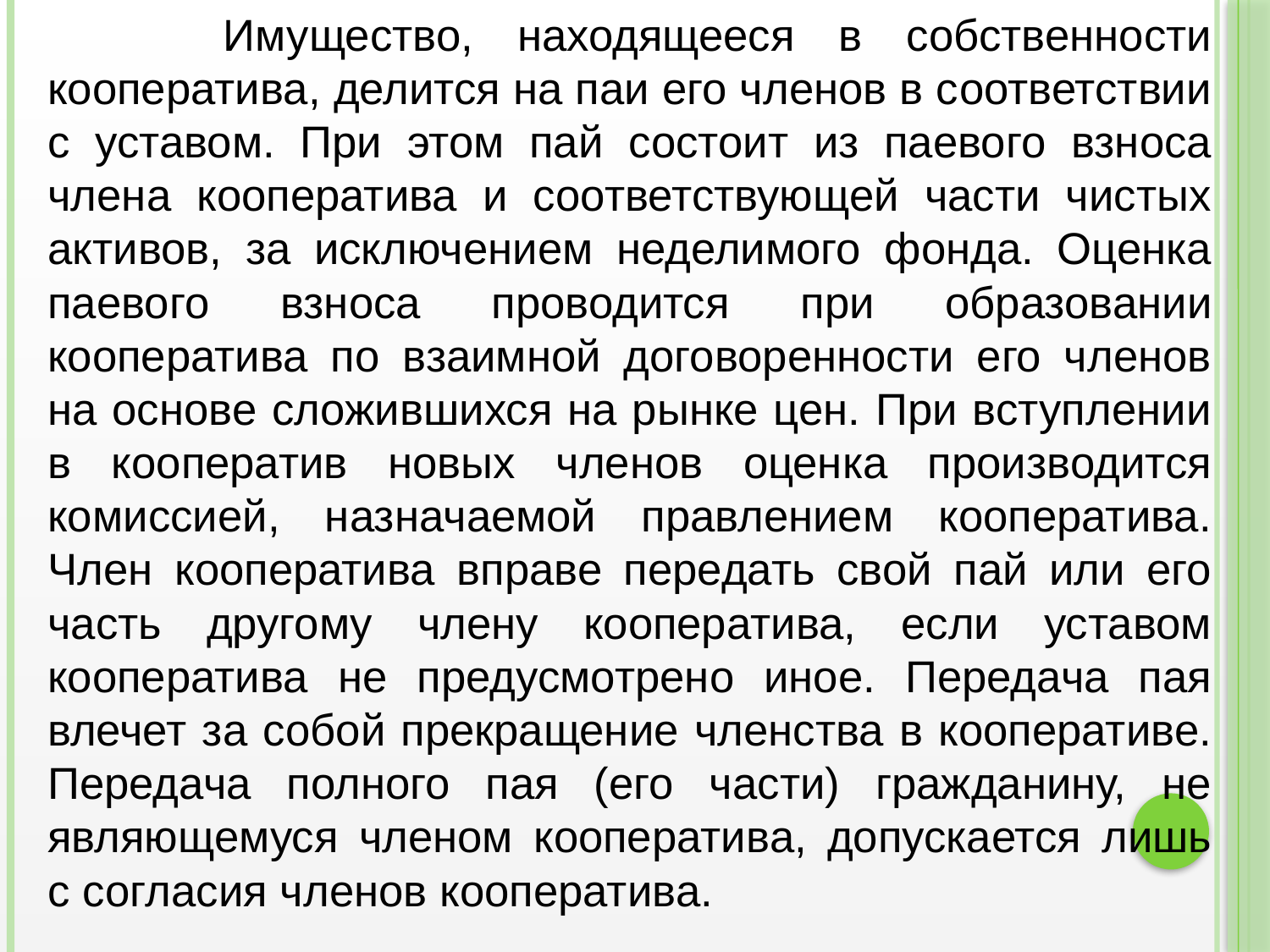

Имущество, находящееся в собственности кооператива, делится на паи его членов в соответствии с уставом. При этом пай состоит из паевого взноса члена кооператива и соответствующей части чистых активов, за исключением неделимого фонда. Оценка паевого взноса проводится при образовании кооператива по взаимной договоренности его членов на основе сложившихся на рынке цен. При вступлении в кооператив новых членов оценка производится комиссией, назначаемой правлением кооператива. Член кооператива вправе передать свой пай или его часть другому члену кооператива, если уставом кооператива не предусмотрено иное. Передача пая влечет за собой прекращение членства в кооперативе. Передача полного пая (его части) гражданину, не являющемуся членом кооператива, допускается лишь с согласия членов кооператива.